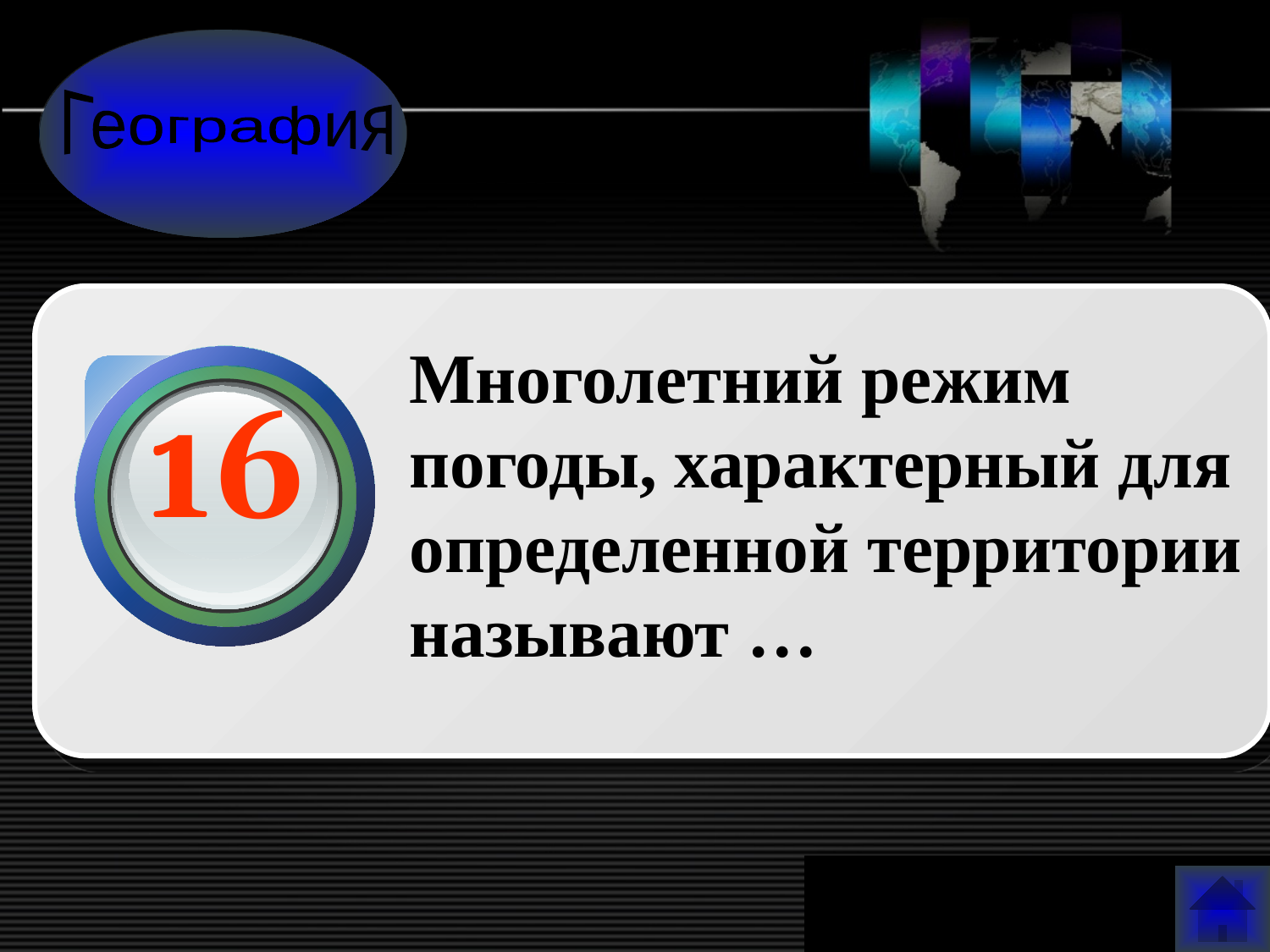

География

Многолетний режим погоды, характерный для определенной территории называют …

16

www.themegallery.com